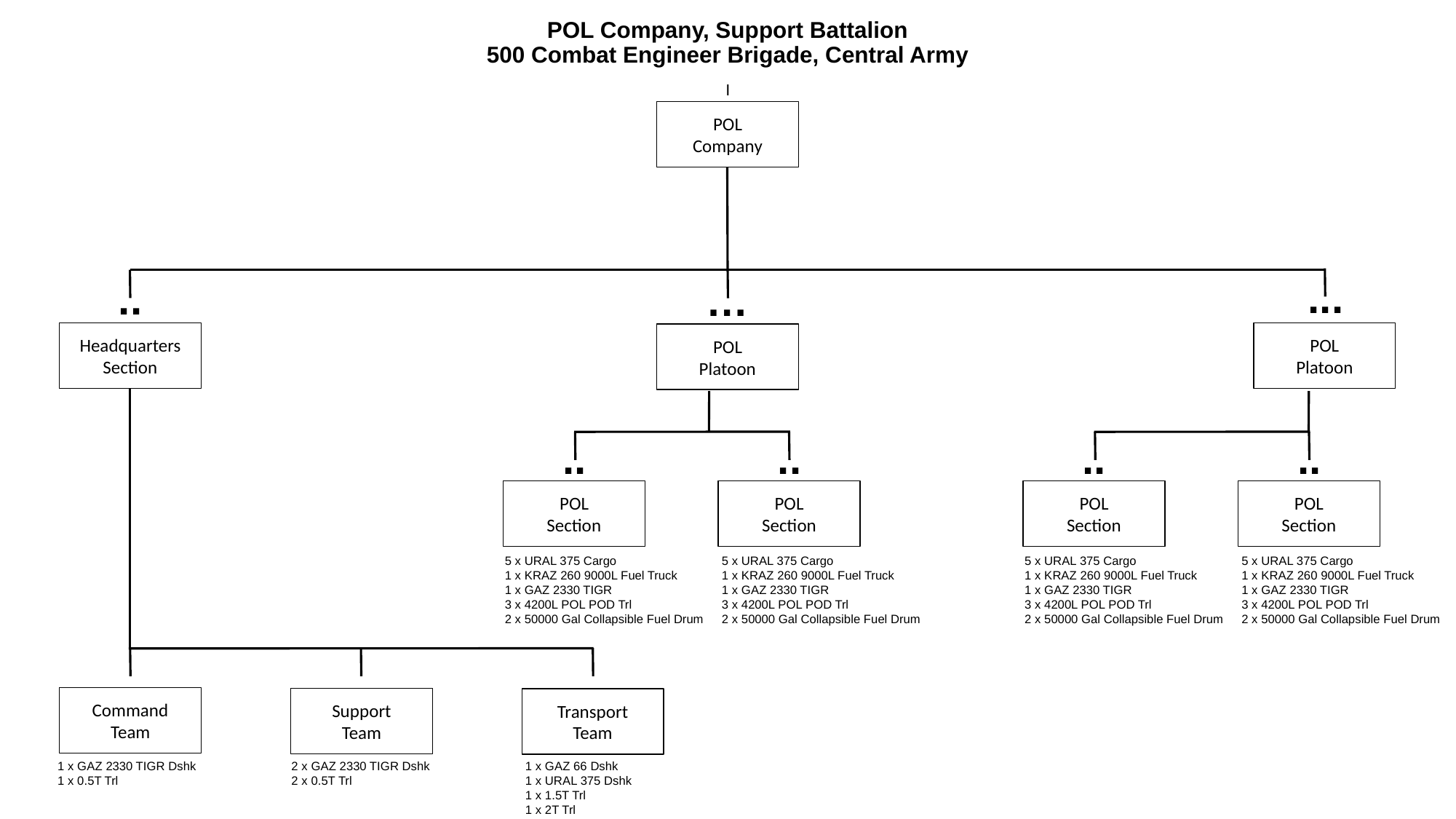

# POL Company, Support Battalion 500 Combat Engineer Brigade, Central Army
I
POL
Company
...
..
…
Headquarters
Section
POL
Platoon
POL
Platoon
..
..
..
..
POL
Section
POL
Section
POL
Section
POL
Section
5 x URAL 375 Cargo
1 x KRAZ 260 9000L Fuel Truck
1 x GAZ 2330 TIGR
3 x 4200L POL POD Trl
2 x 50000 Gal Collapsible Fuel Drum
5 x URAL 375 Cargo
1 x KRAZ 260 9000L Fuel Truck
1 x GAZ 2330 TIGR
3 x 4200L POL POD Trl
2 x 50000 Gal Collapsible Fuel Drum
5 x URAL 375 Cargo
1 x KRAZ 260 9000L Fuel Truck
1 x GAZ 2330 TIGR
3 x 4200L POL POD Trl
2 x 50000 Gal Collapsible Fuel Drum
5 x URAL 375 Cargo
1 x KRAZ 260 9000L Fuel Truck
1 x GAZ 2330 TIGR
3 x 4200L POL POD Trl
2 x 50000 Gal Collapsible Fuel Drum
Command
Team
Support
Team
Transport
Team
1 x GAZ 2330 TIGR Dshk
1 x 0.5T Trl
2 x GAZ 2330 TIGR Dshk
2 x 0.5T Trl
1 x GAZ 66 Dshk
1 x URAL 375 Dshk
1 x 1.5T Trl
1 x 2T Trl